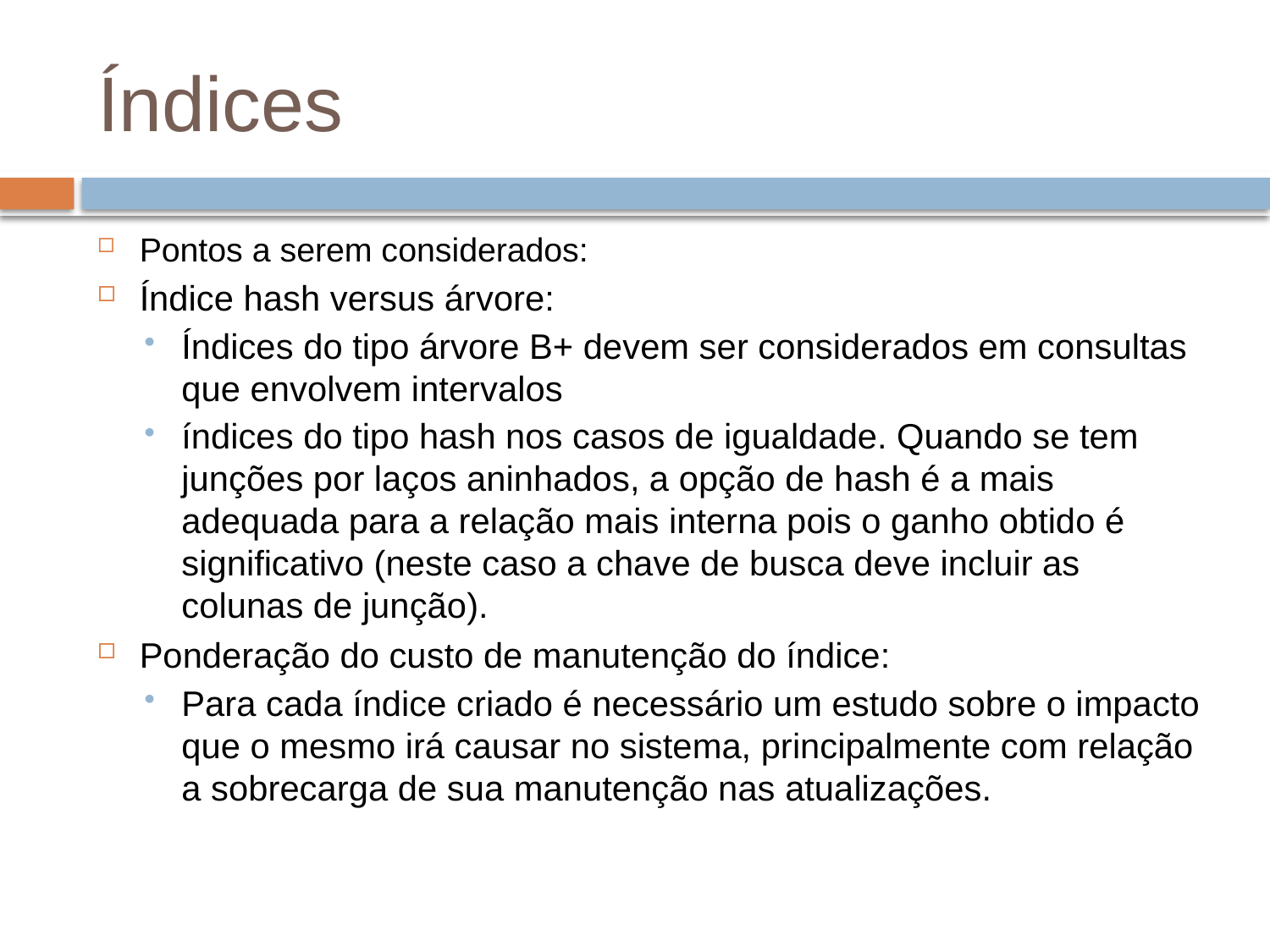

# Índices
Pontos a serem considerados:
Índice hash versus árvore:
Índices do tipo árvore B+ devem ser considerados em consultas que envolvem intervalos
índices do tipo hash nos casos de igualdade. Quando se tem junções por laços aninhados, a opção de hash é a mais adequada para a relação mais interna pois o ganho obtido é significativo (neste caso a chave de busca deve incluir as colunas de junção).
Ponderação do custo de manutenção do índice:
Para cada índice criado é necessário um estudo sobre o impacto que o mesmo irá causar no sistema, principalmente com relação a sobrecarga de sua manutenção nas atualizações.